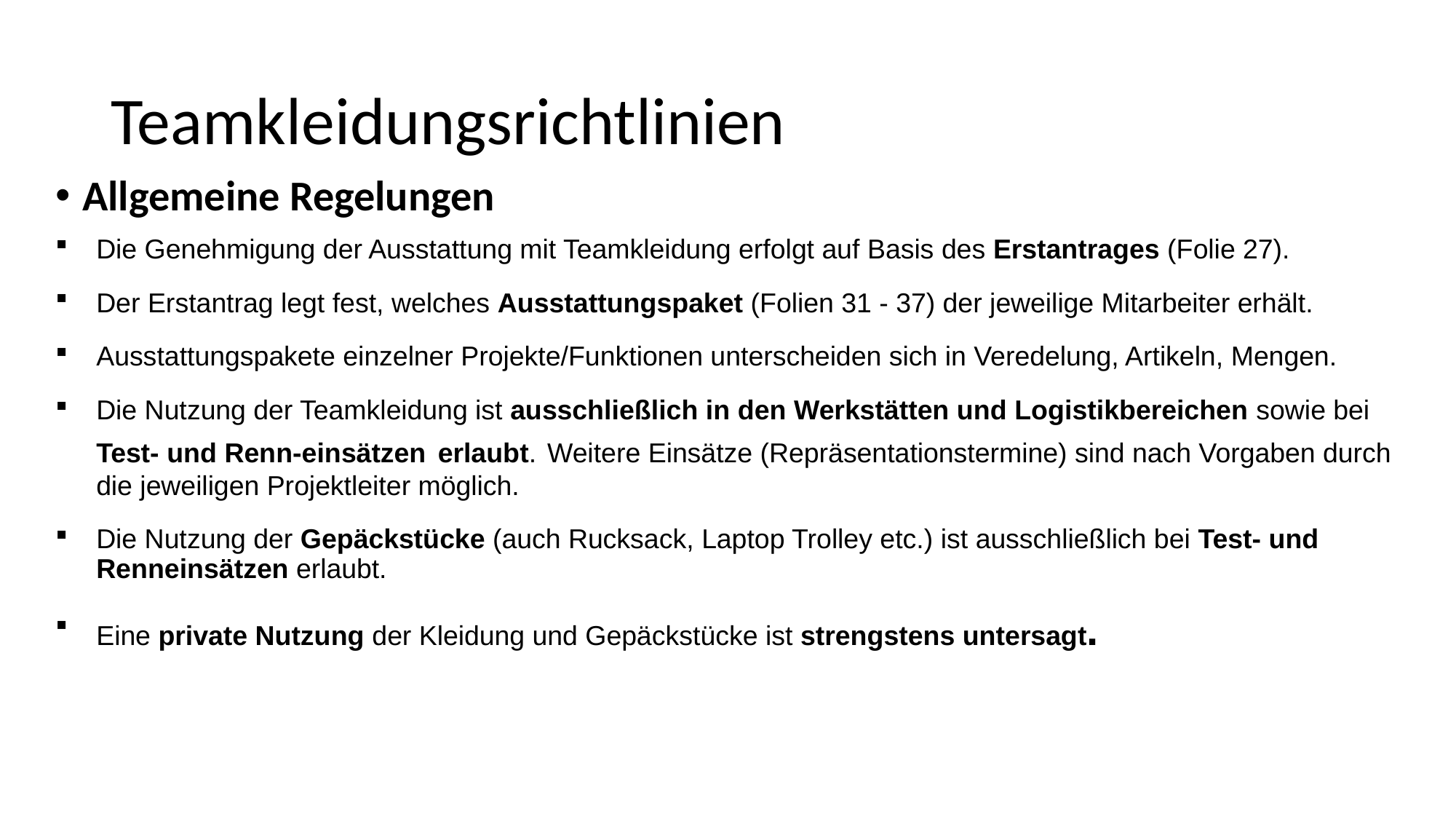

# Teamkleidungsrichtlinien
Allgemeine Regelungen
Die Genehmigung der Ausstattung mit Teamkleidung erfolgt auf Basis des Erstantrages (Folie 27).
Der Erstantrag legt fest, welches Ausstattungspaket (Folien 31 - 37) der jeweilige Mitarbeiter erhält.
Ausstattungspakete einzelner Projekte/Funktionen unterscheiden sich in Veredelung, Artikeln, Mengen.
Die Nutzung der Teamkleidung ist ausschließlich in den Werkstätten und Logistikbereichen sowie bei Test- und Renn-einsätzen erlaubt. Weitere Einsätze (Repräsentationstermine) sind nach Vorgaben durch die jeweiligen Projektleiter möglich.
Die Nutzung der Gepäckstücke (auch Rucksack, Laptop Trolley etc.) ist ausschließlich bei Test- und Renneinsätzen erlaubt.
Eine private Nutzung der Kleidung und Gepäckstücke ist strengstens untersagt.